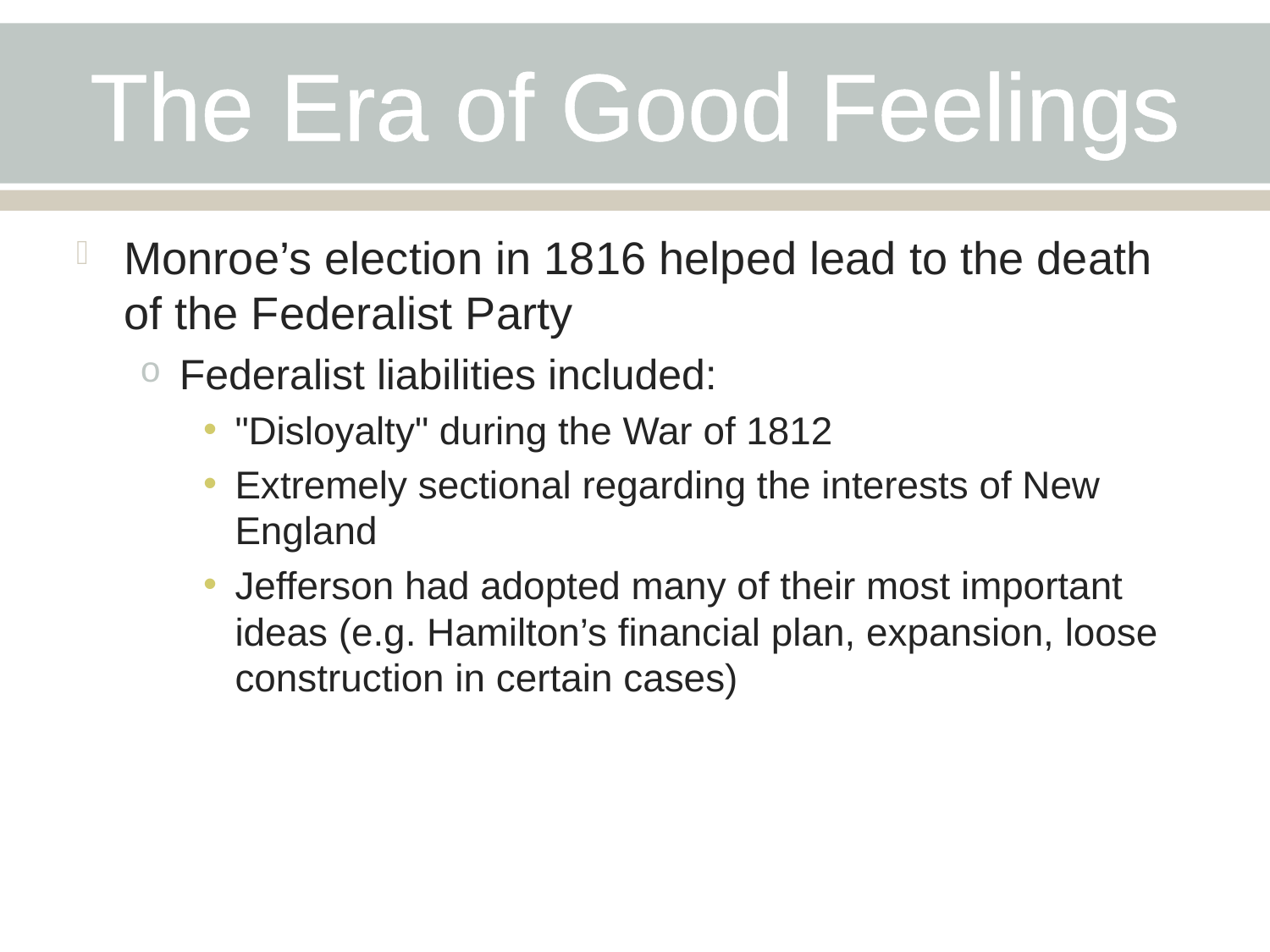

# The Era of Good Feelings
Monroe’s election in 1816 helped lead to the death of the Federalist Party
Federalist liabilities included:
"Disloyalty" during the War of 1812
Extremely sectional regarding the interests of New England
Jefferson had adopted many of their most important ideas (e.g. Hamilton’s financial plan, expansion, loose construction in certain cases)